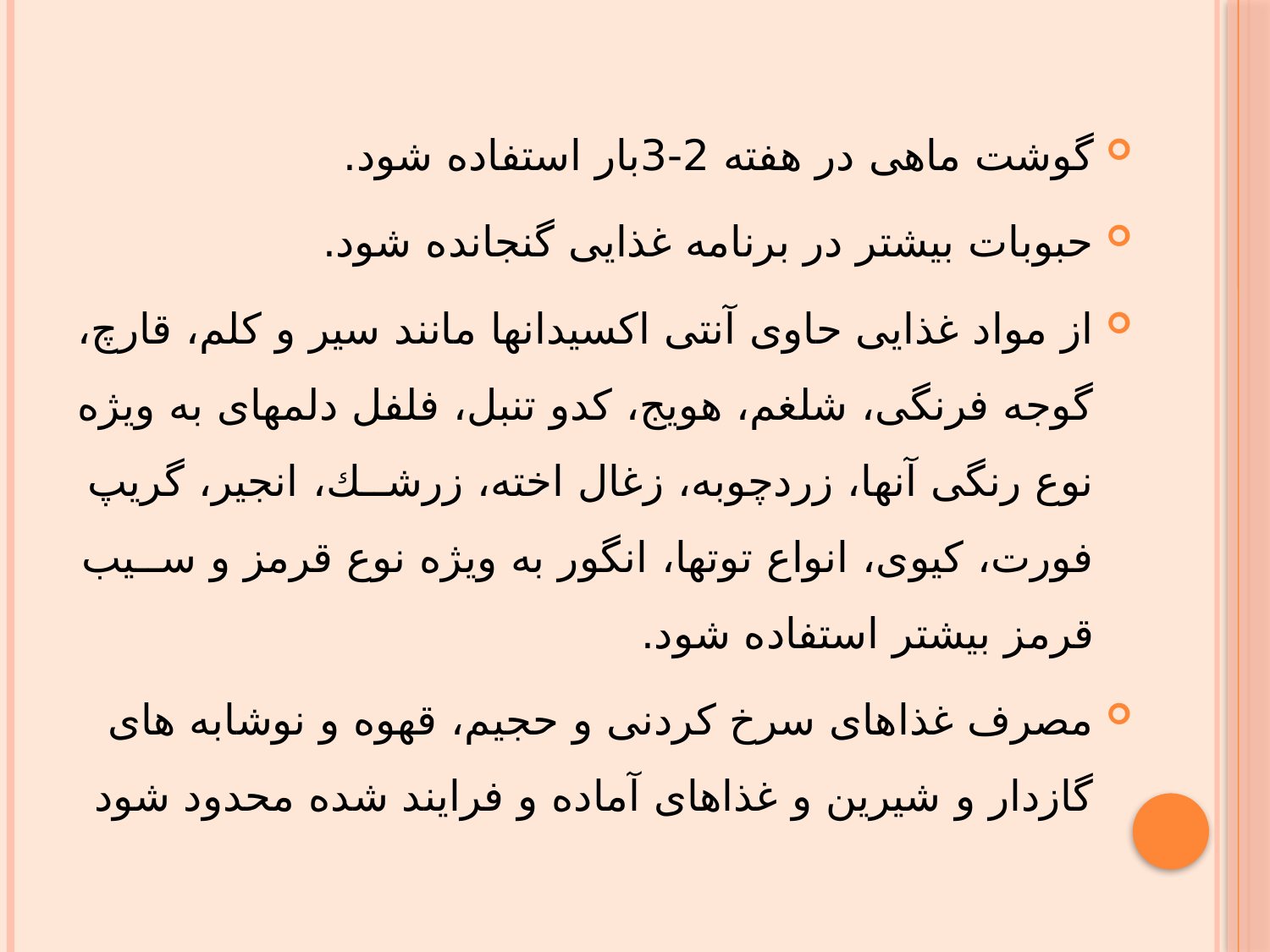

گوشت ماهى در هفته 2-3بار استفاده شود.
حبوبات بيشتر در برنامه غذايى گنجانده شود.
از مواد غذايى حاوى آنتى اكسيدانها مانند سير و كلم، قارچ، گوجه فرنگى، شلغم، هويج، كدو تنبل، فلفل دلمهاى به ويژه نوع رنگى آنها، زردچوبه، زغال اخته، زرشــك، انجير، گريپ فورت، كيوى، انواع توتها، انگور به ويژه نوع قرمز و ســيب قرمز بيشتر استفاده شود.
مصرف غذاهاى سرخ كردنى و حجيم، قهوه و نوشابه هاى گازدار و شيرين و غذاهاى آماده و فرايند شده محدود شود